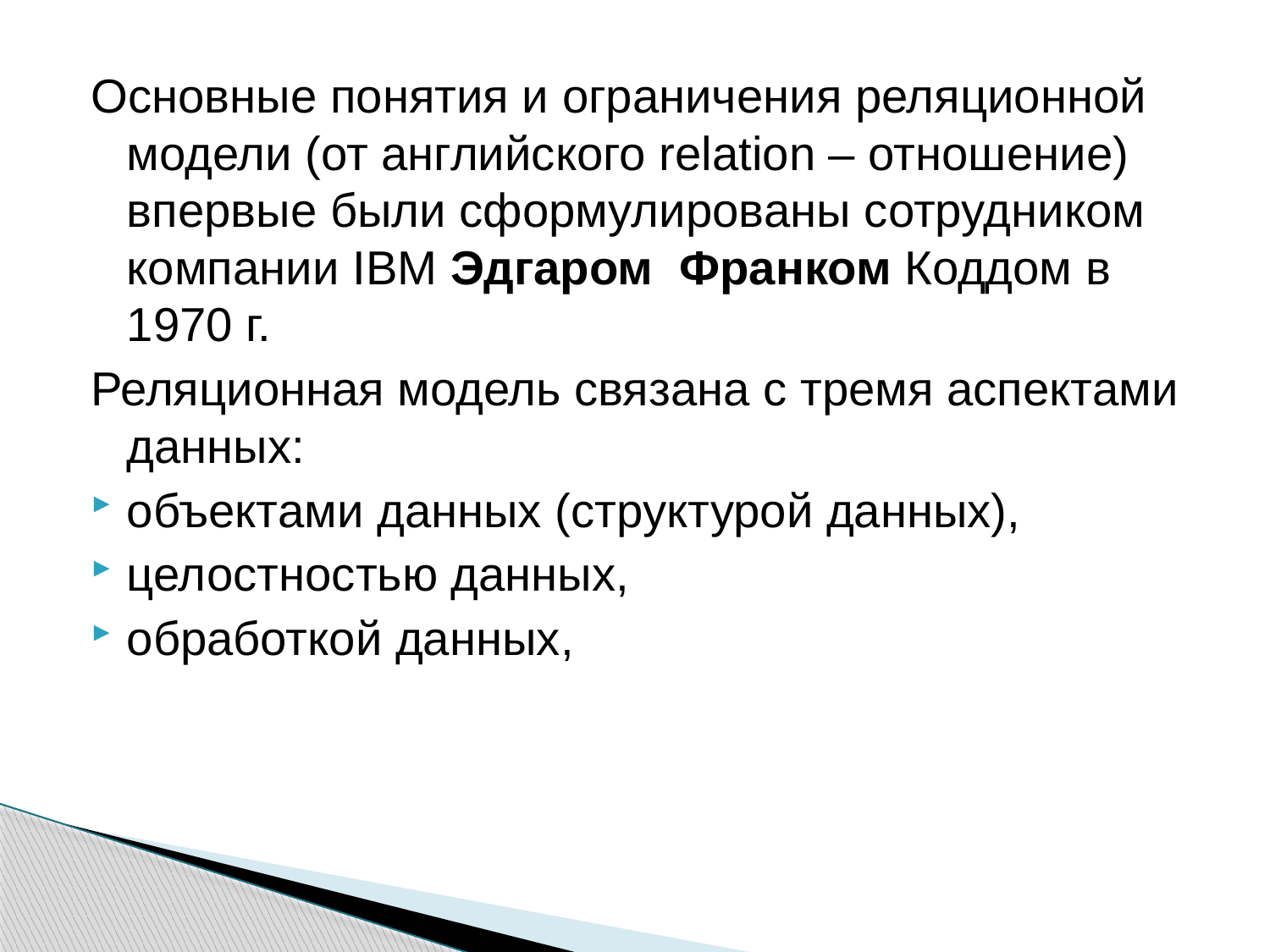

Основные понятия и ограничения реляционной модели (от английского relation – отношение) впервые были сформулированы сотрудником компании IBM Эдгаром  Франком Коддом в 1970 г.
Реляционная модель связана с тремя аспектами данных:
объектами данных (структурой данных),
целостностью данных,
обработкой данных,